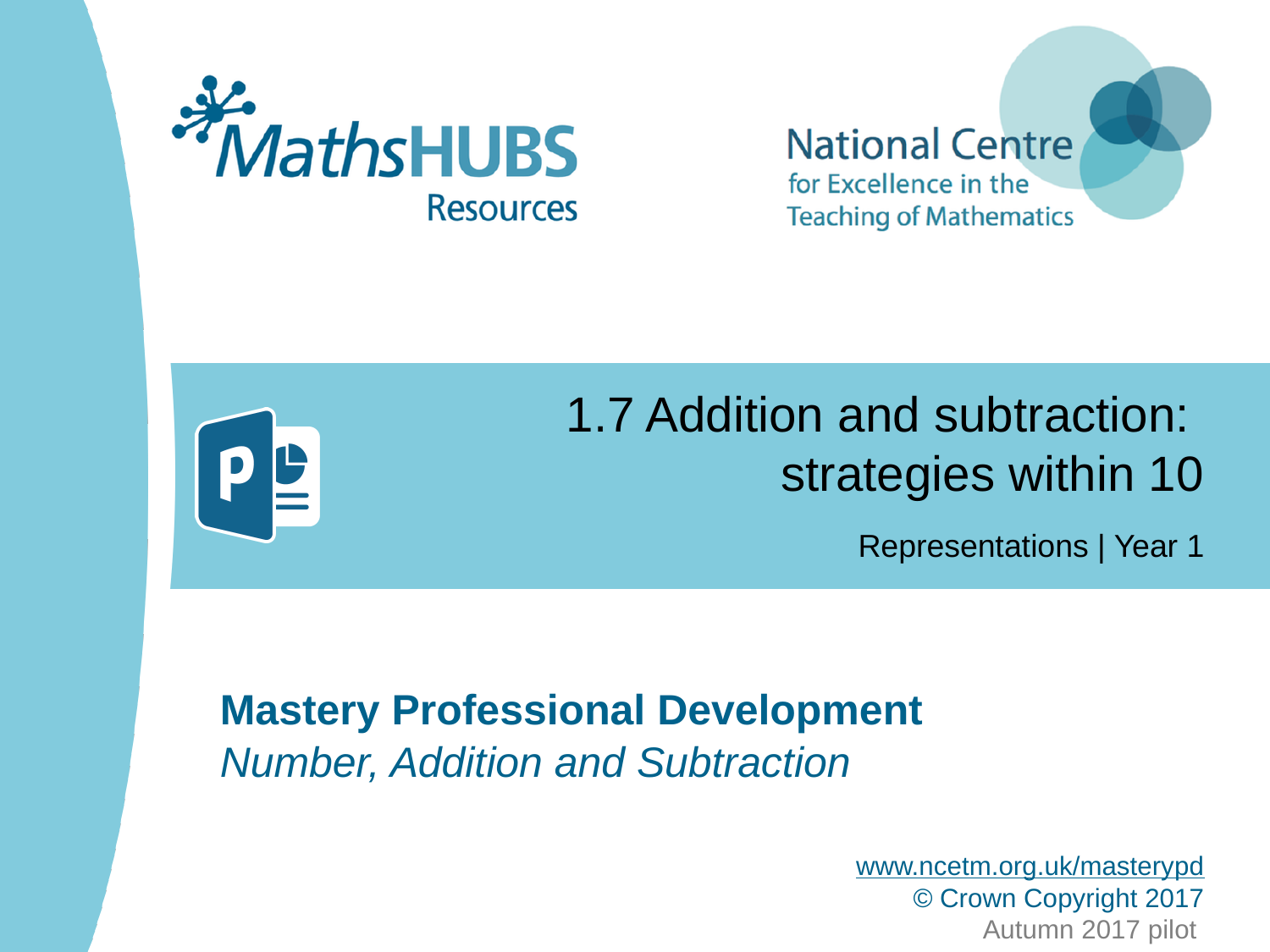

# 1.7 Addition and subtraction: strategies within 10
Representations | Year 1
Number, Addition and Subtraction